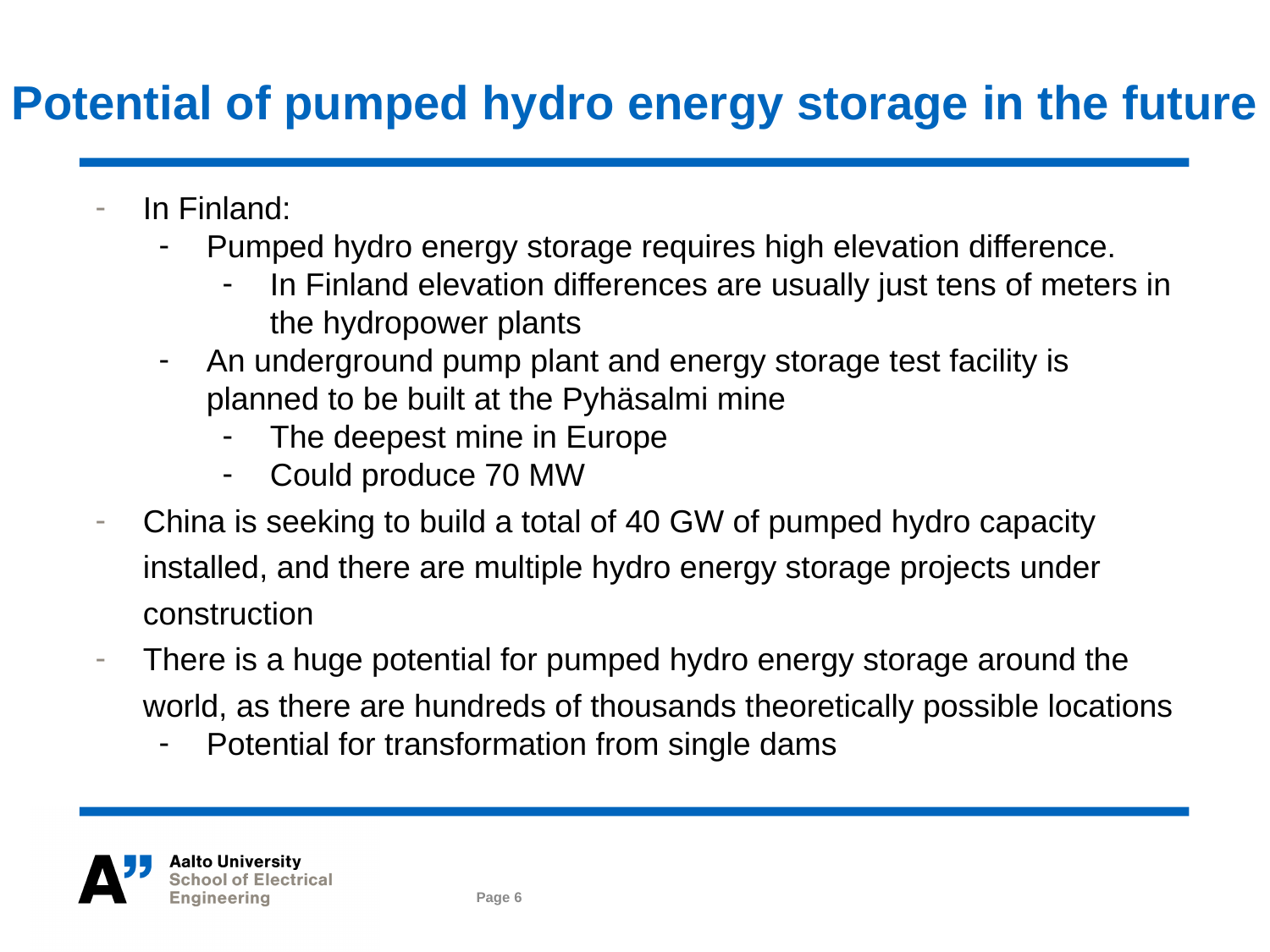

# Potential of pumped hydro energy storage in the future
In Finland:
Pumped hydro energy storage requires high elevation difference.
In Finland elevation differences are usually just tens of meters in the hydropower plants
An underground pump plant and energy storage test facility is planned to be built at the Pyhäsalmi mine
The deepest mine in Europe
Could produce 70 MW
China is seeking to build a total of 40 GW of pumped hydro capacity installed, and there are multiple hydro energy storage projects under construction
There is a huge potential for pumped hydro energy storage around the world, as there are hundreds of thousands theoretically possible locations
Potential for transformation from single dams

Page 6